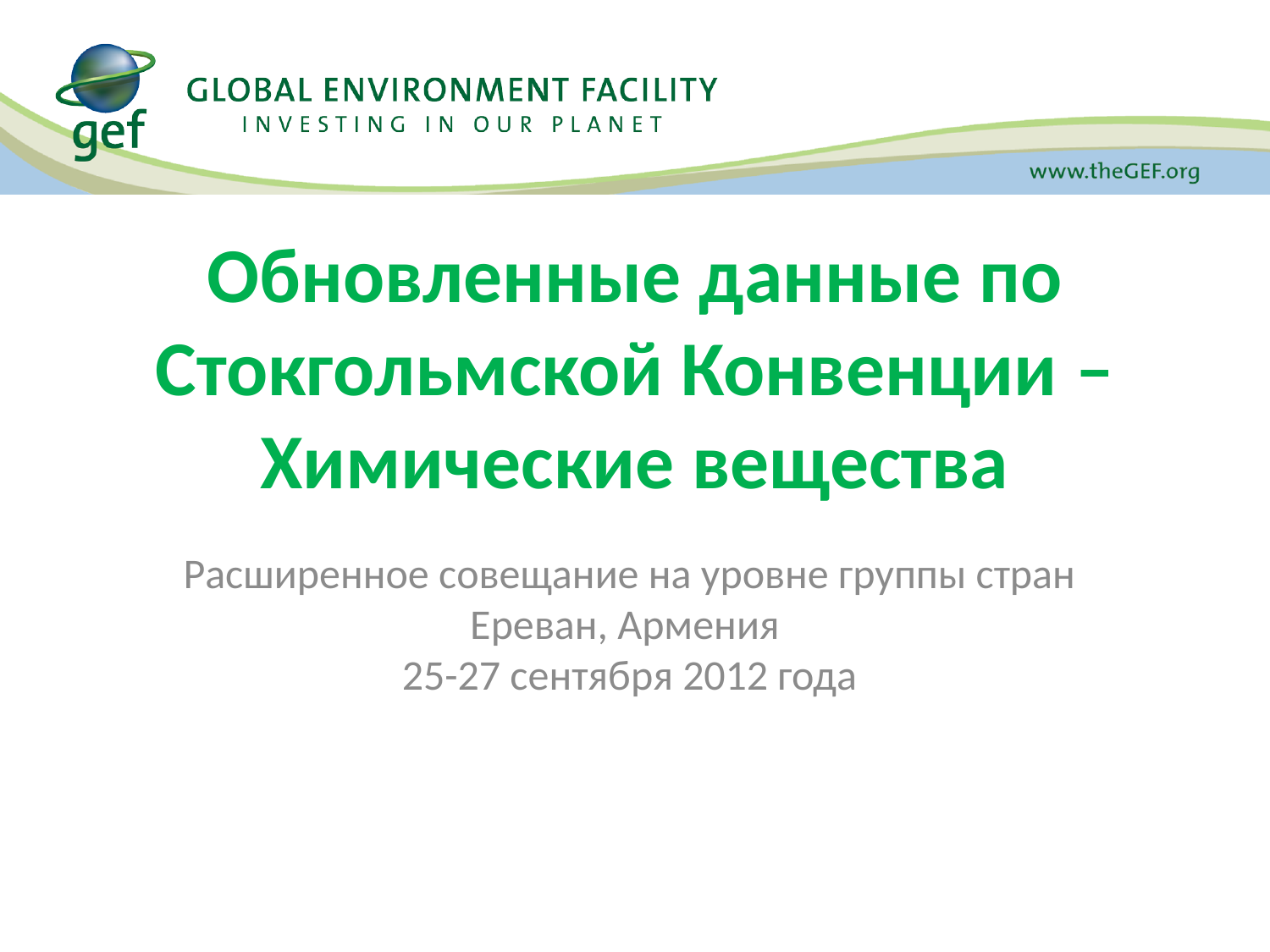

# Обновленные данные по Стокгольмской Конвенции – Химические вещества
Расширенное совещание на уровне группы стран
Ереван, Армения
25-27 сентября 2012 года